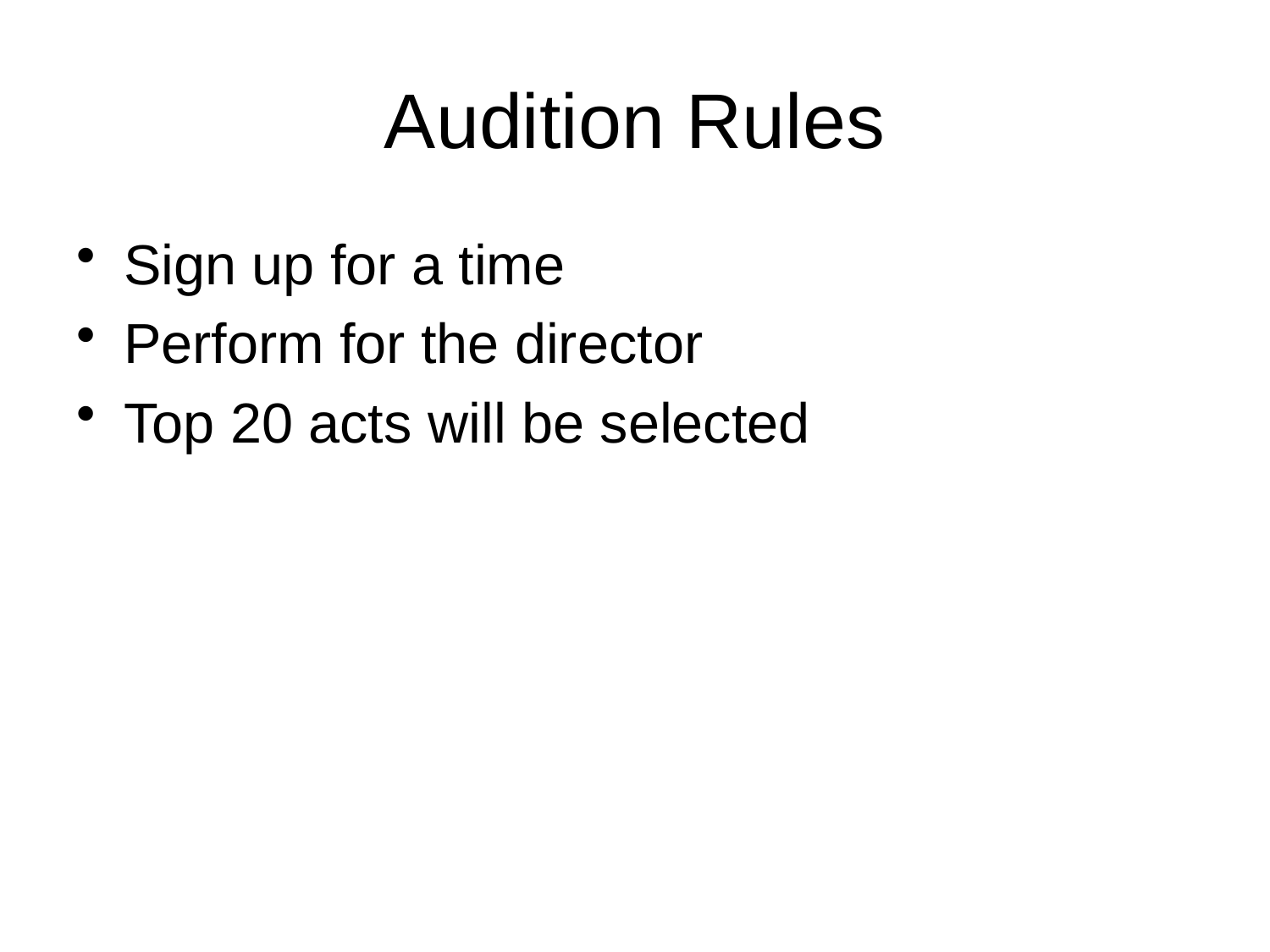

# Audition Rules
Sign up for a time
Perform for the director
Top 20 acts will be selected